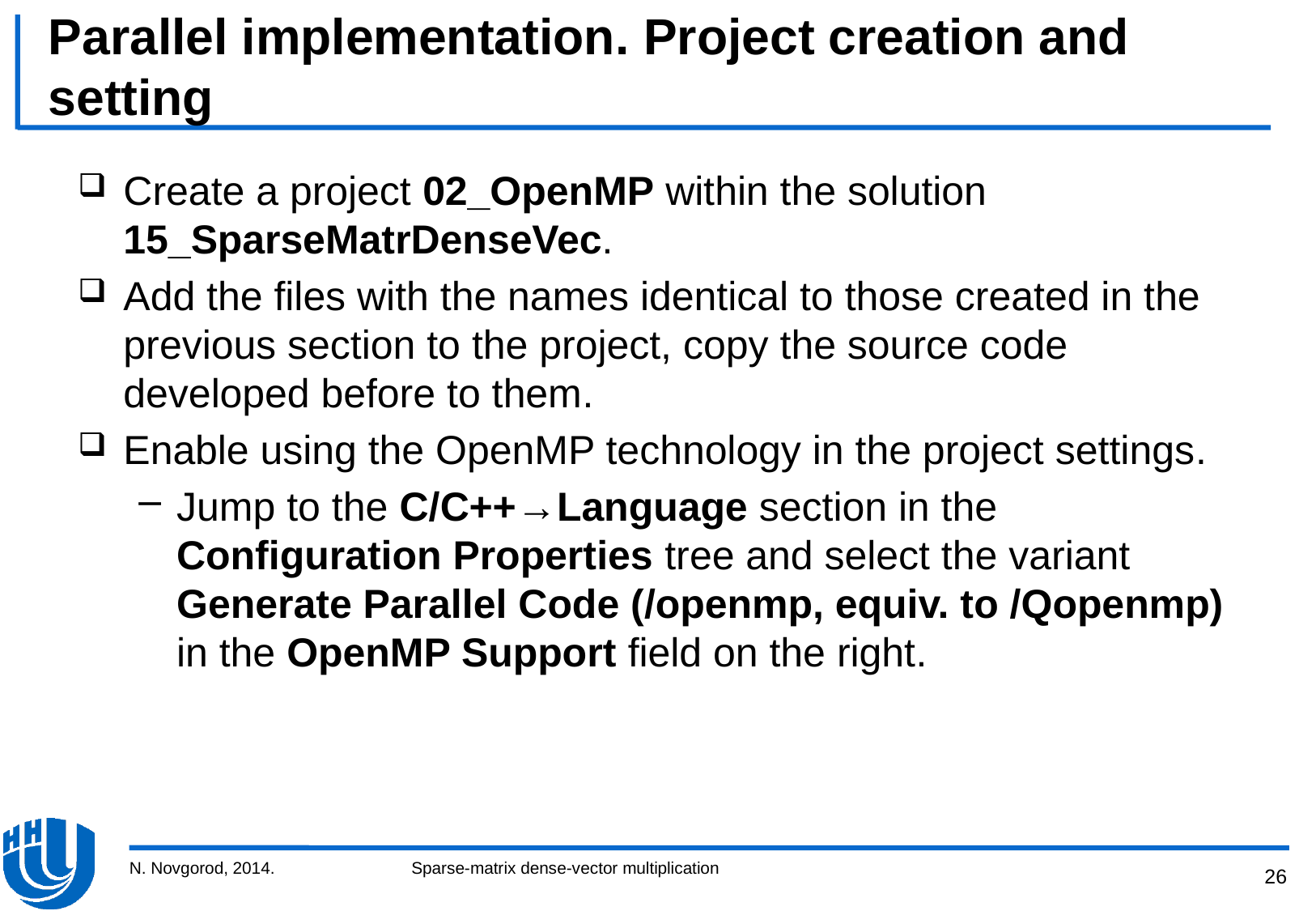

# Parallel implementation. Project creation and setting
Create a project 02_OpenMP within the solution 15_SparseMatrDenseVec.
Add the files with the names identical to those created in the previous section to the project, copy the source code developed before to them.
Enable using the OpenMP technology in the project settings.
Jump to the C/C++→Language section in the Configuration Properties tree and select the variant Generate Parallel Code (/openmp, equiv. to /Qopenmp) in the OpenMP Support field on the right.

N. Novgorod, 2014.
Sparse-matrix dense-vector multiplication